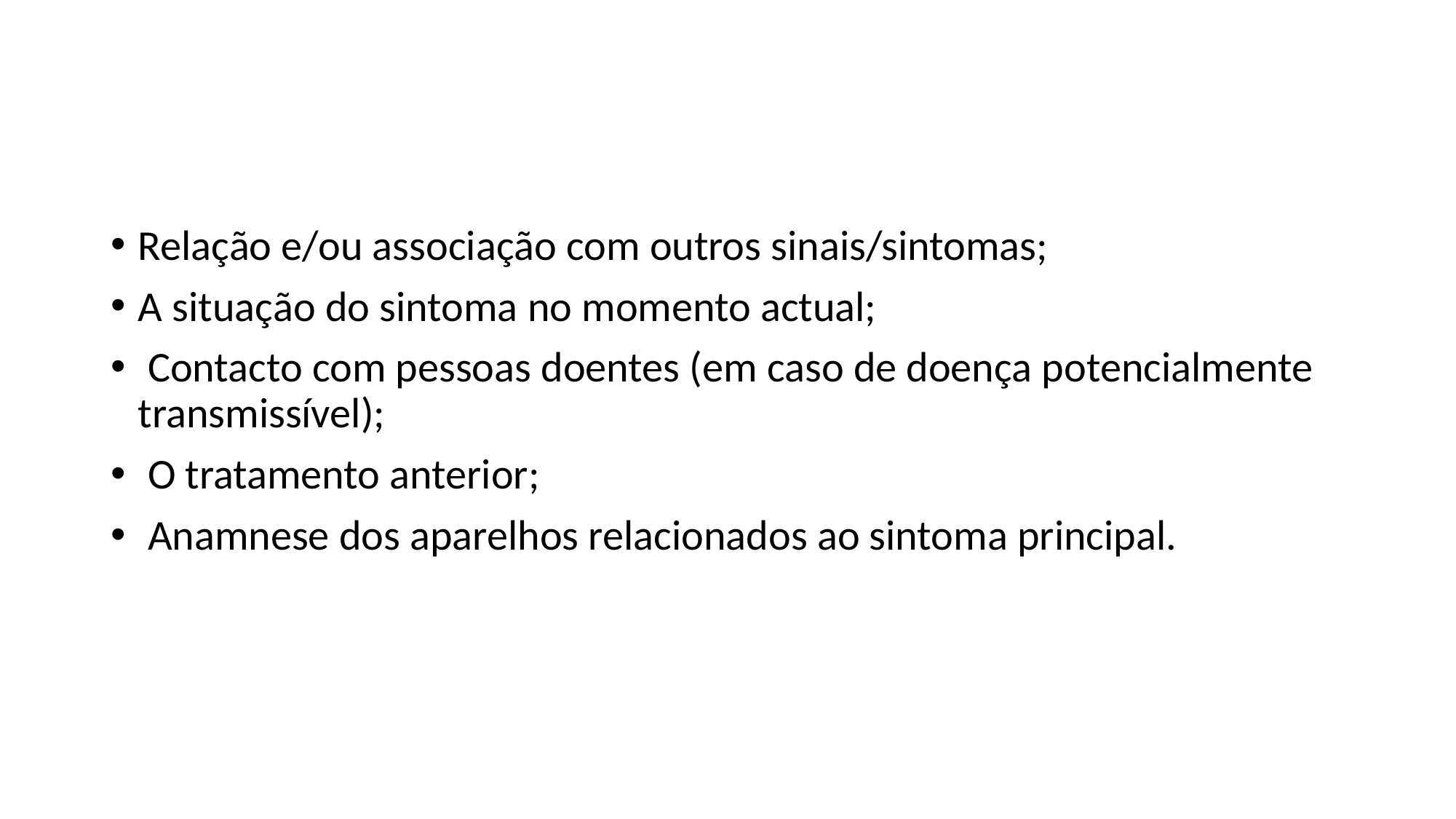

#
Relação e/ou associação com outros sinais/sintomas;
A situação do sintoma no momento actual;
 Contacto com pessoas doentes (em caso de doença potencialmente transmissível);
 O tratamento anterior;
 Anamnese dos aparelhos relacionados ao sintoma principal.